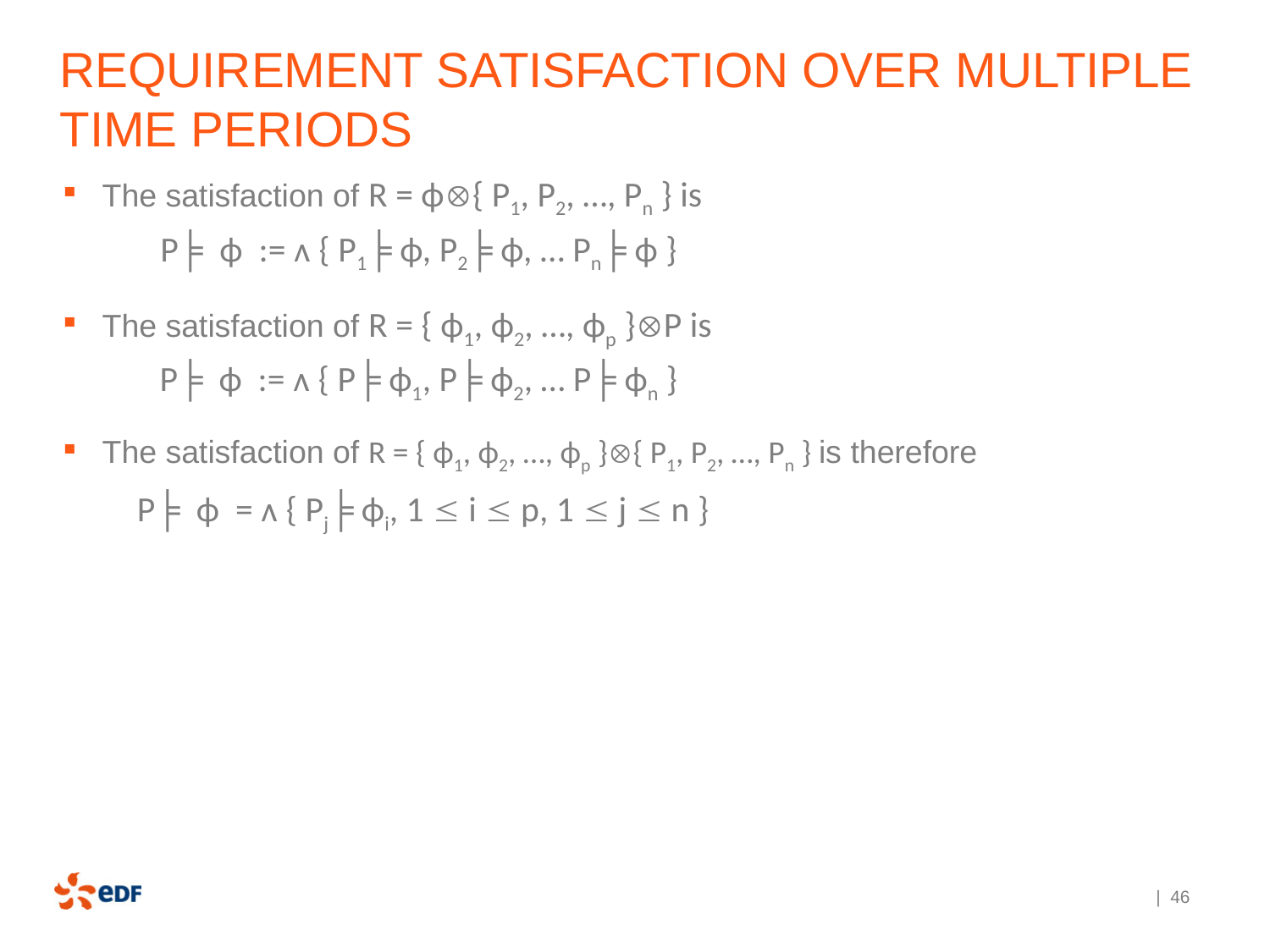

# Requirement Satisfaction over MULTIPLE time periods
The satisfaction of R = ϕ⊗{ P1, P2, …, Pn } is
P╞  ϕ  := ᴧ { P1╞ ϕ, P2╞ ϕ, … Pn╞ ϕ }
The satisfaction of R = { ϕ1, ϕ2, …, ϕp }⊗P is
P╞  ϕ  := ᴧ { P╞ ϕ1, P╞ ϕ2, … P╞ ϕn }
The satisfaction of R = { ϕ1, ϕ2, …, ϕp }⊗{ P1, P2, …, Pn } is therefore
P╞  ϕ  = ᴧ { Pj╞ ϕi, 1 ≤ i ≤ p, 1 ≤ j ≤ n }